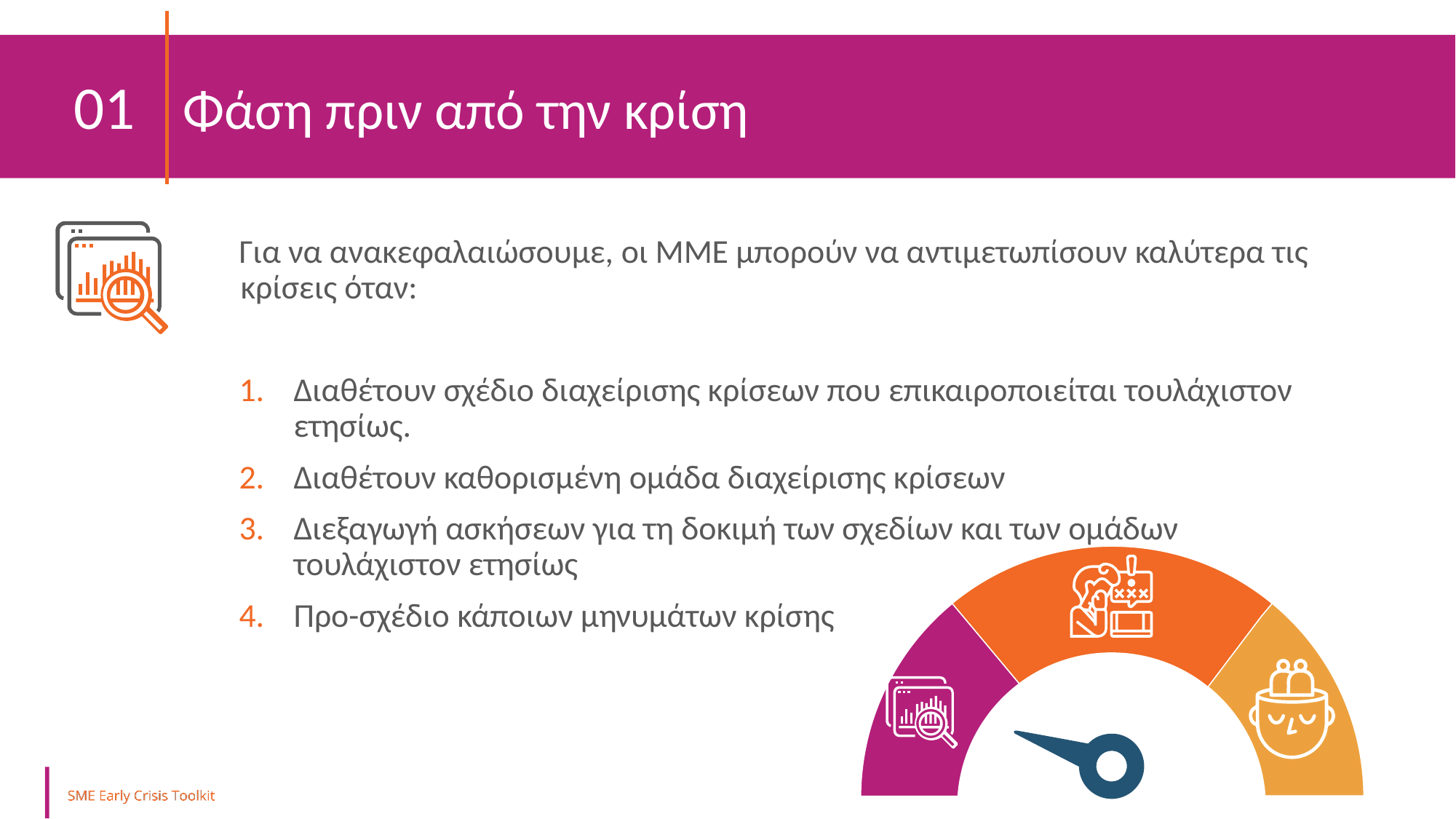

01 	Φάση πριν από την κρίση

Για να ανακεφαλαιώσουμε, οι ΜΜΕ μπορούν να αντιμετωπίσουν καλύτερα τις κρίσεις όταν:

Διαθέτουν σχέδιο διαχείρισης κρίσεων που επικαιροποιείται τουλάχιστον ετησίως.
Διαθέτουν καθορισμένη ομάδα διαχείρισης κρίσεων
Διεξαγωγή ασκήσεων για τη δοκιμή των σχεδίων και των ομάδων τουλάχιστον ετησίως
Προ-σχέδιο κάποιων μηνυμάτων κρίσης